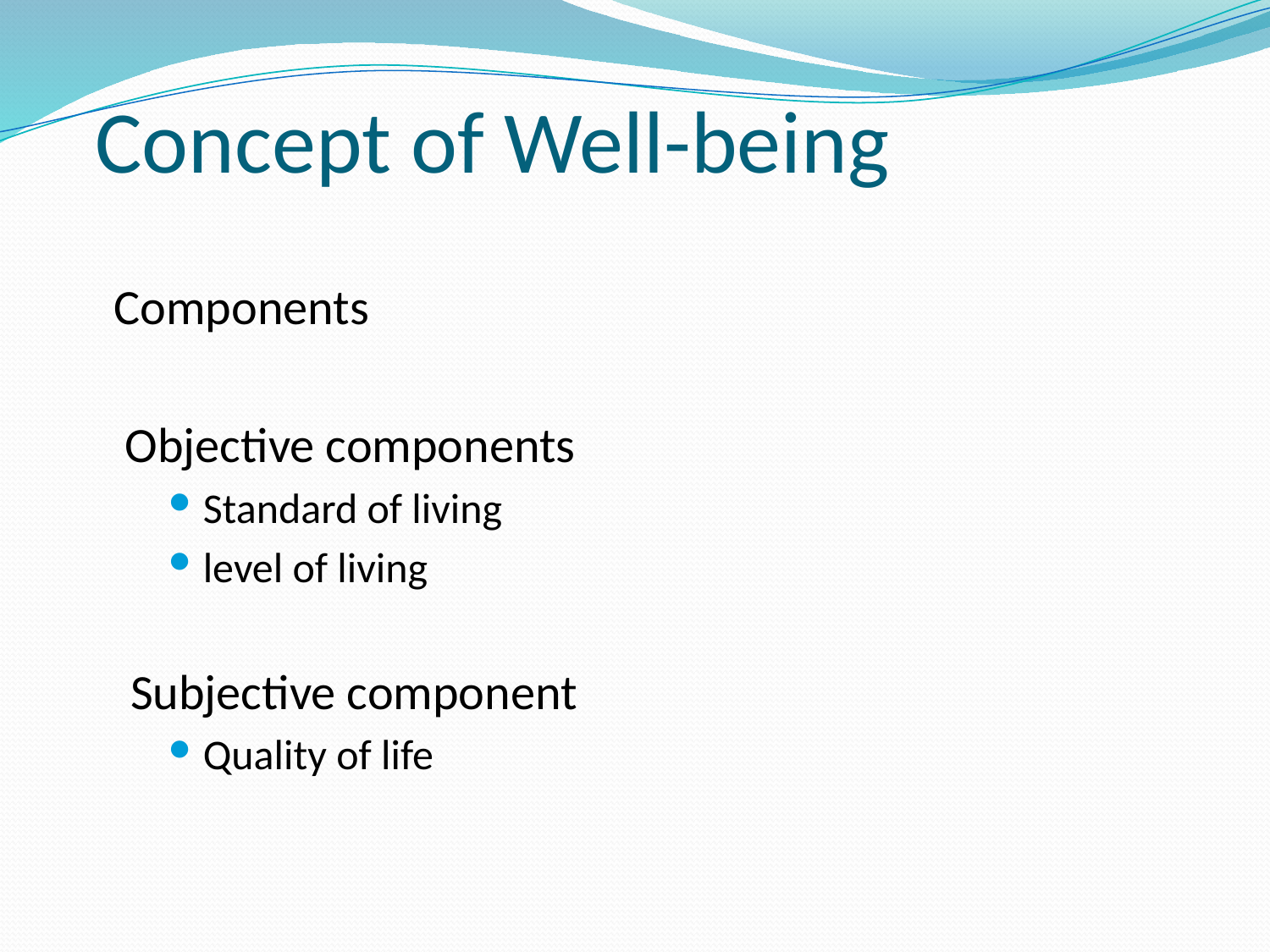

# Concept of Well-being
	Components

	 Objective components
Standard of living
level of living

Subjective component
Quality of life